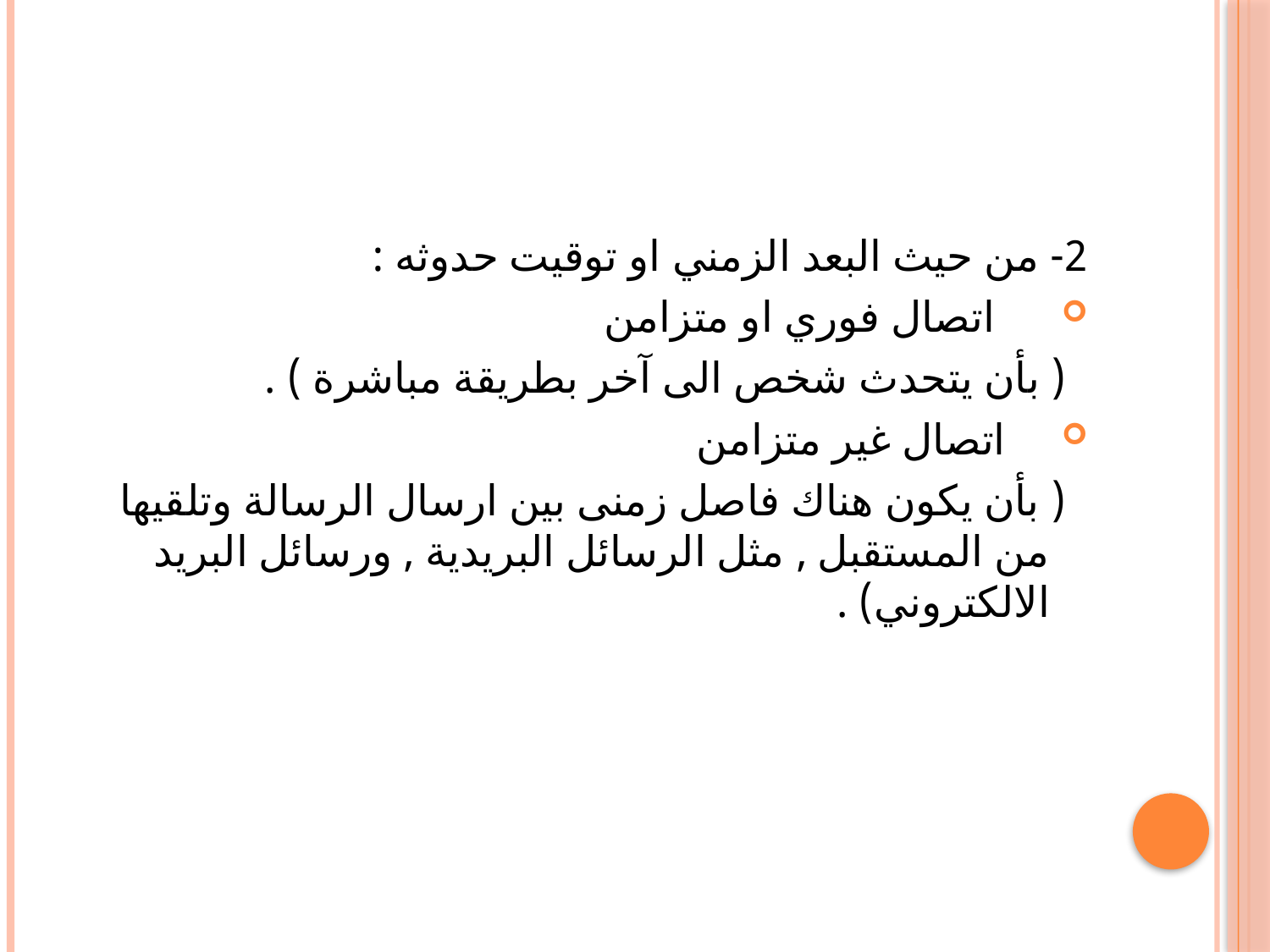

#
2- من حيث البعد الزمني او توقيت حدوثه :
     اتصال فوري او متزامن
  ( بأن يتحدث شخص الى آخر بطريقة مباشرة ) .
    اتصال غير متزامن
  ( بأن يكون هناك فاصل زمنى بين ارسال الرسالة وتلقيها من المستقبل , مثل الرسائل البريدية , ورسائل البريد الالكتروني) .